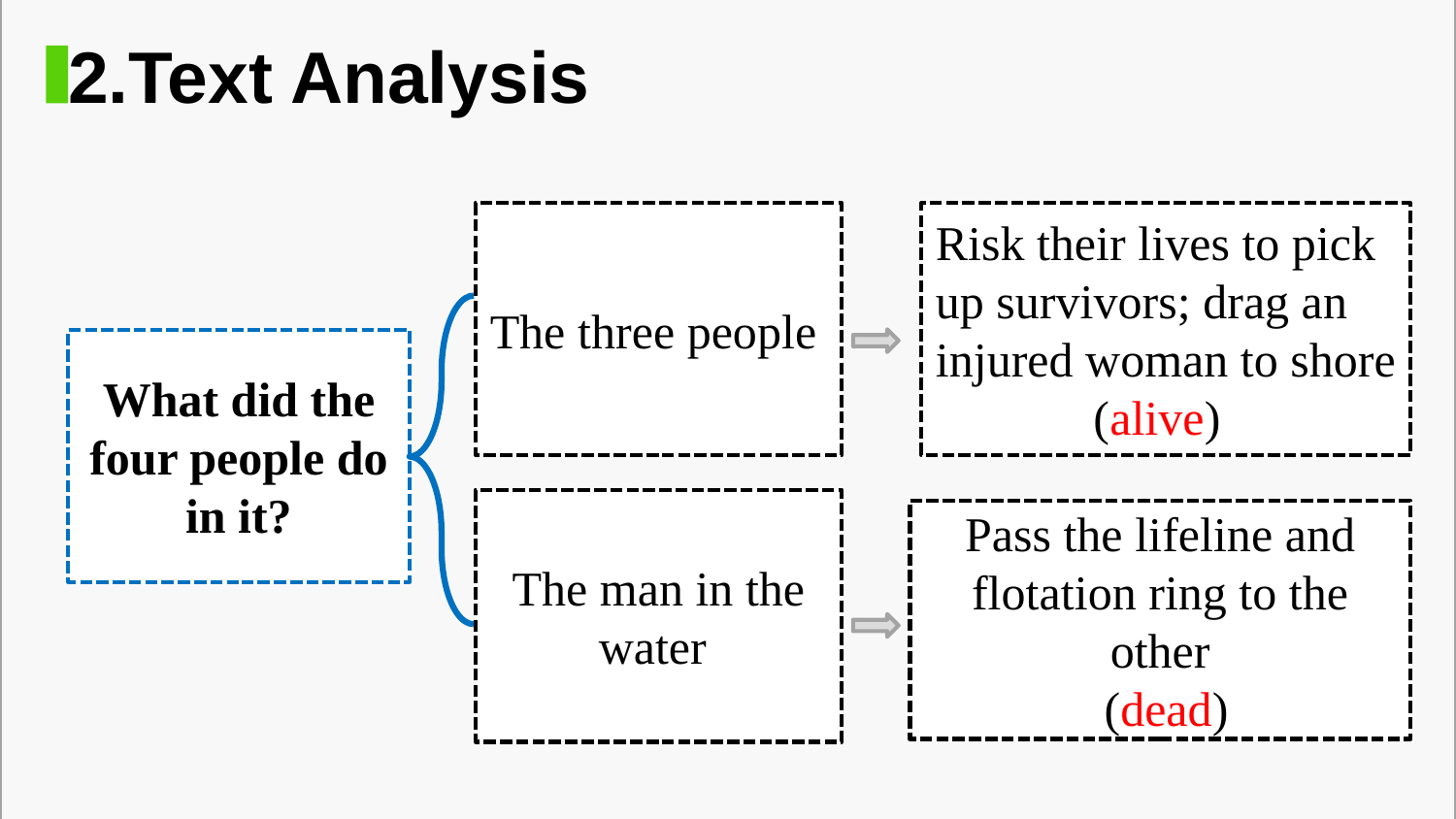

2.Text Analysis

The three people
Risk their lives to pick up survivors; drag an injured woman to shore
             (alive)

What did the four people do in it?
The man in the water
Pass the lifeline and flotation ring to the other
 (dead)